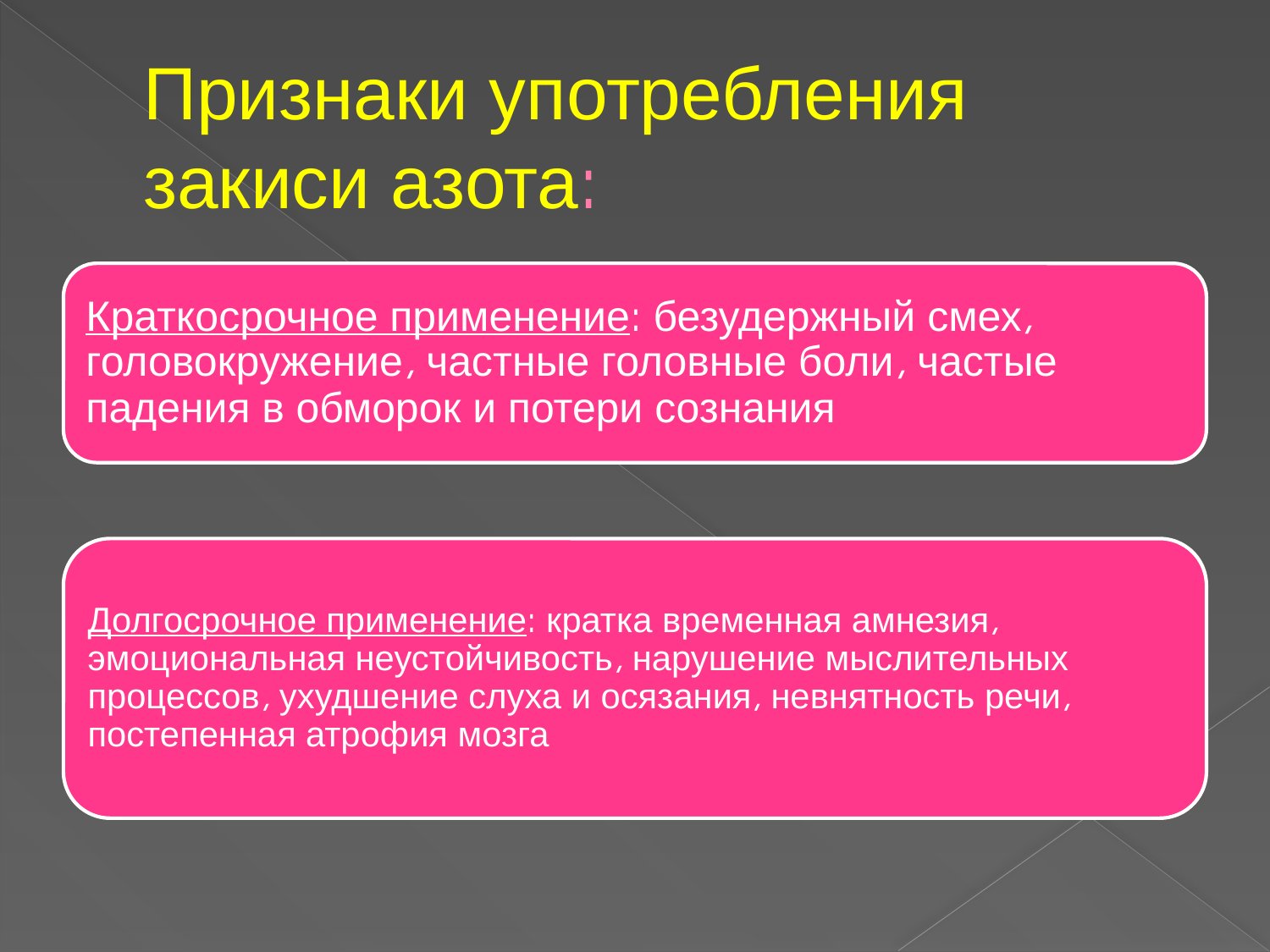

# Признаки употребления закиси азота:
Краткосрочное применение: безудержный смех, головокружение, частные головные боли, частые падения в обморок и потери сознания

Долгосрочное применение: кратка временная амнезия, эмоциональная неустойчивость, нарушение мыслительных процессов, ухудшение слуха и осязания, невнятность речи, постепенная атрофия мозга